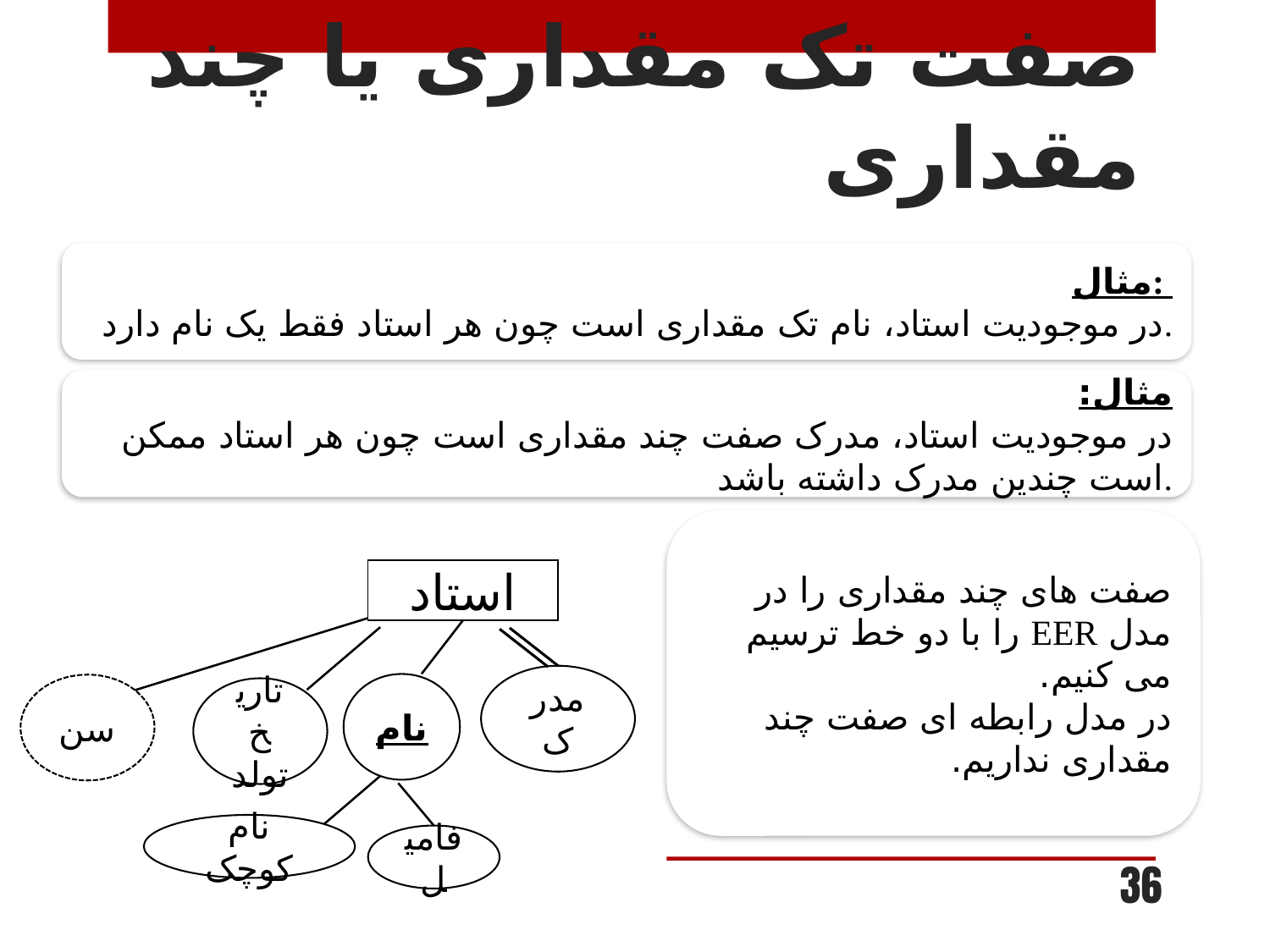

# صفت تک مقداری یا چند مقداری
مثال:
در موجودیت استاد، نام تک مقداری است چون هر استاد فقط یک نام دارد.
مثال:
در موجودیت استاد، مدرک صفت چند مقداری است چون هر استاد ممکن است چندین مدرک داشته باشد.
صفت های چند مقداری را در مدل EER را با دو خط ترسیم می کنیم.
در مدل رابطه ای صفت چند مقداری نداریم.

استاد
مدرک
نام
سن
تاریخ تولد
نام کوچک
فامیل
36